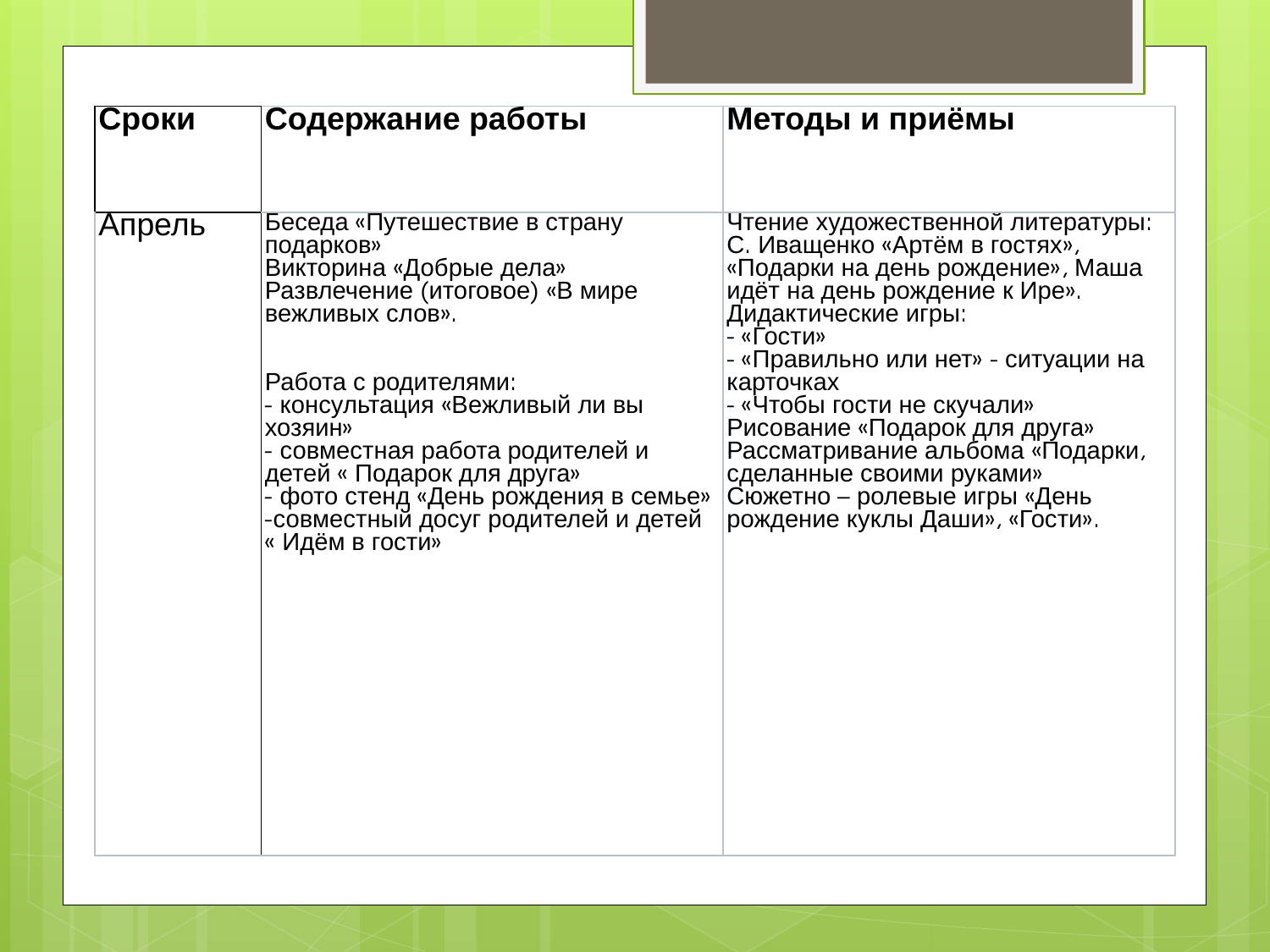

| Сроки | Содержание работы | Методы и приёмы |
| --- | --- | --- |
| Апрель | Беседа «Путешествие в страну подарков» Викторина «Добрые дела» Развлечение (итоговое) «В мире вежливых слов».      Работа с родителями: - консультация «Вежливый ли вы хозяин» - совместная работа родителей и детей « Подарок для друга» - фото стенд «День рождения в семье» -совместный досуг родителей и детей « Идём в гости» | Чтение художественной литературы: С. Иващенко «Артём в гостях», «Подарки на день рождение», Маша идёт на день рождение к Ире». Дидактические игры: - «Гости» - «Правильно или нет» - ситуации на карточках - «Чтобы гости не скучали» Рисование «Подарок для друга» Рассматривание альбома «Подарки, сделанные своими руками» Сюжетно – ролевые игры «День рождение куклы Даши», «Гости». |